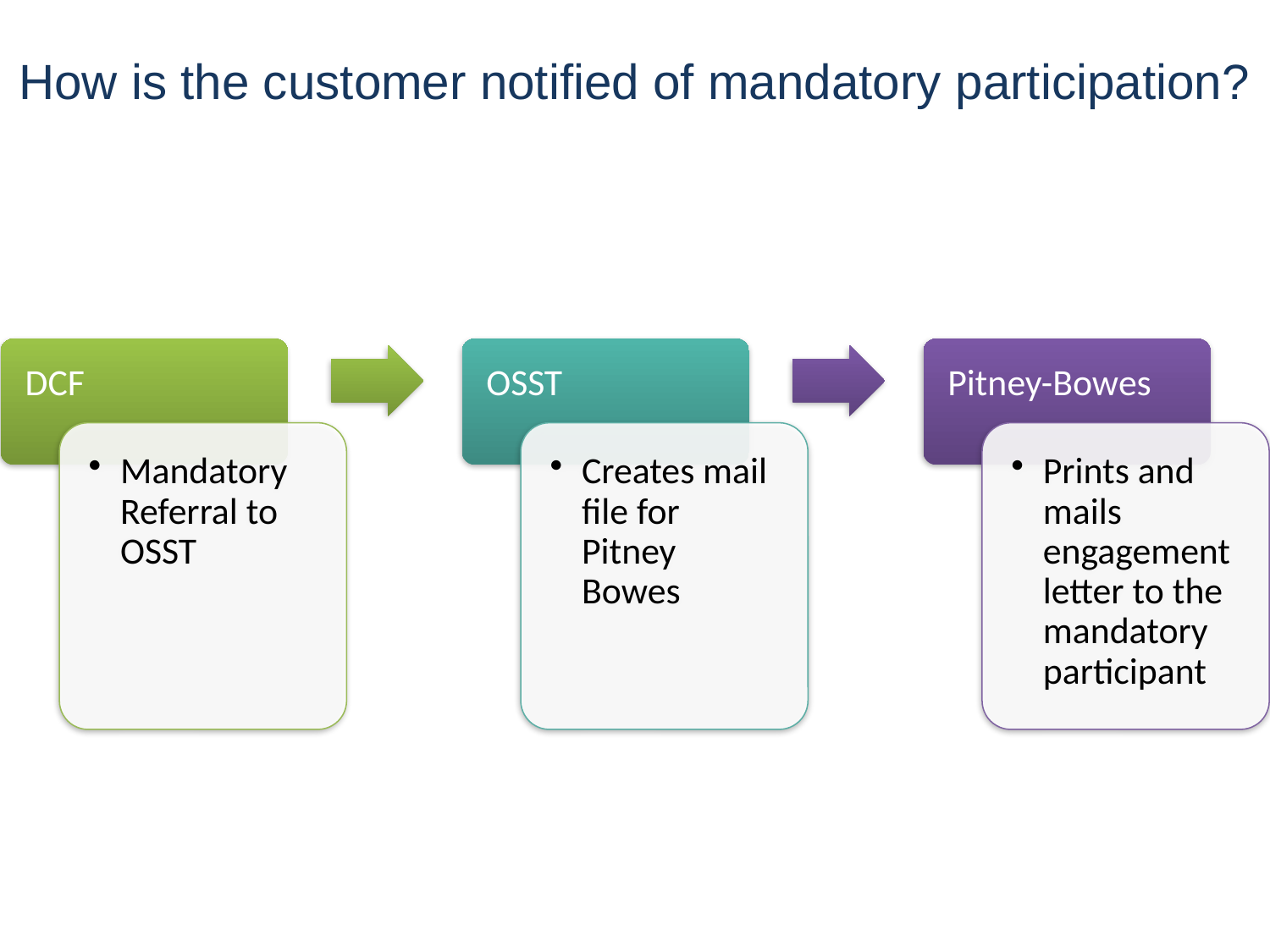

# How is the customer notified of mandatory participation?
DCF
Mandatory Referral to OSST

OSST
Creates mail file for Pitney Bowes

Pitney-Bowes
Prints and mails engagement letter to the mandatory participant